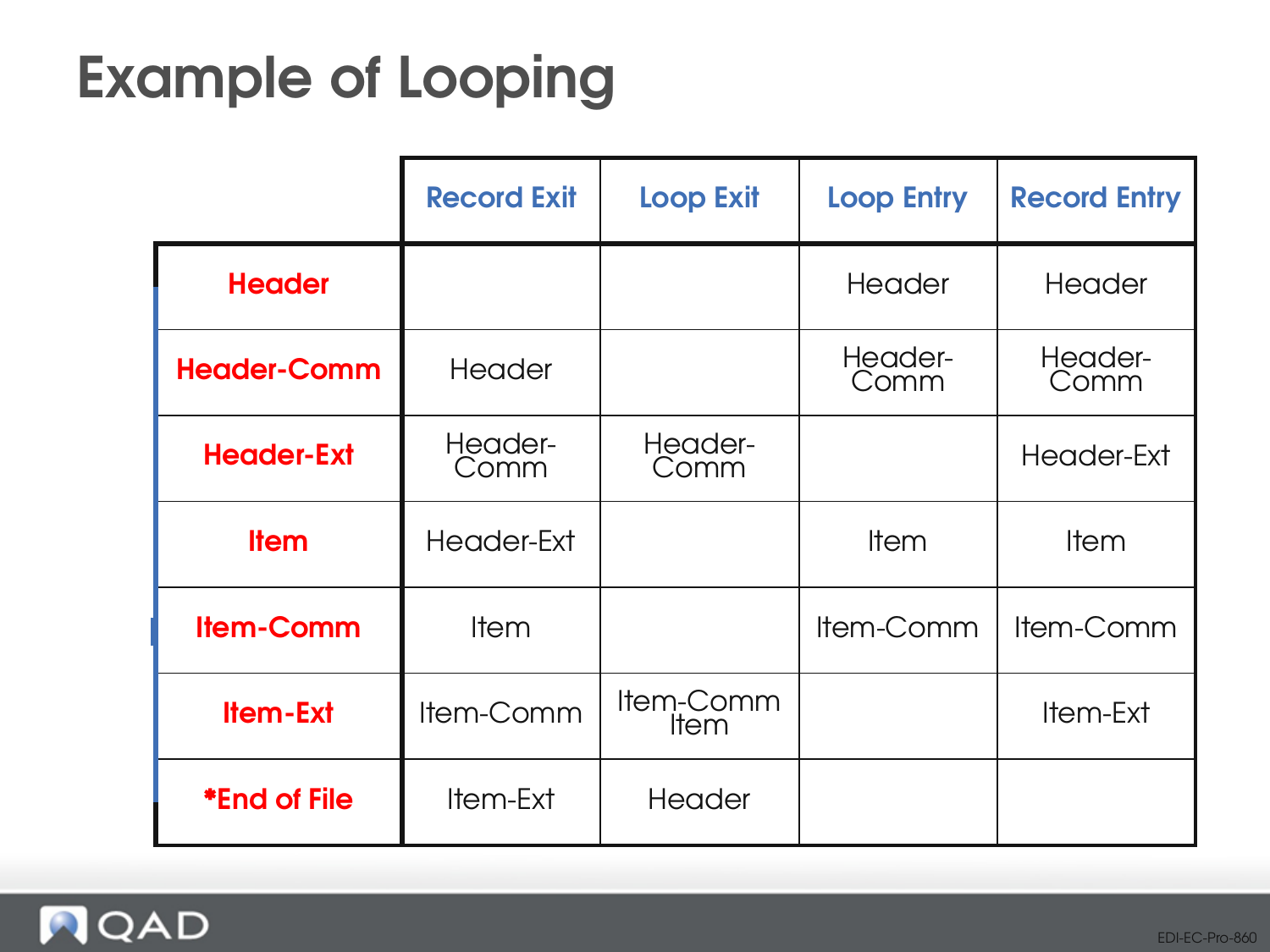

# Example of Looping
|  |  | Record Exit | Loop Exit | Loop Entry | Record Entry |
| --- | --- | --- | --- | --- | --- |
|  | Header |  |  | Header | Header |
|  | Header-Comm | Header |  | Header-Comm | Header-Comm |
|  | Header-Ext | Header-Comm | Header-Comm |  | Header-Ext |
|  | Item | Header-Ext |  | Item | Item |
|  | Item-Comm | Item |  | Item-Comm | Item-Comm |
|  | Item-Ext | Item-Comm | Item-Comm Item |  | Item-Ext |
|  | \*End of File | Item-Ext | Header |  |  |
EDI-EC-Pro-860